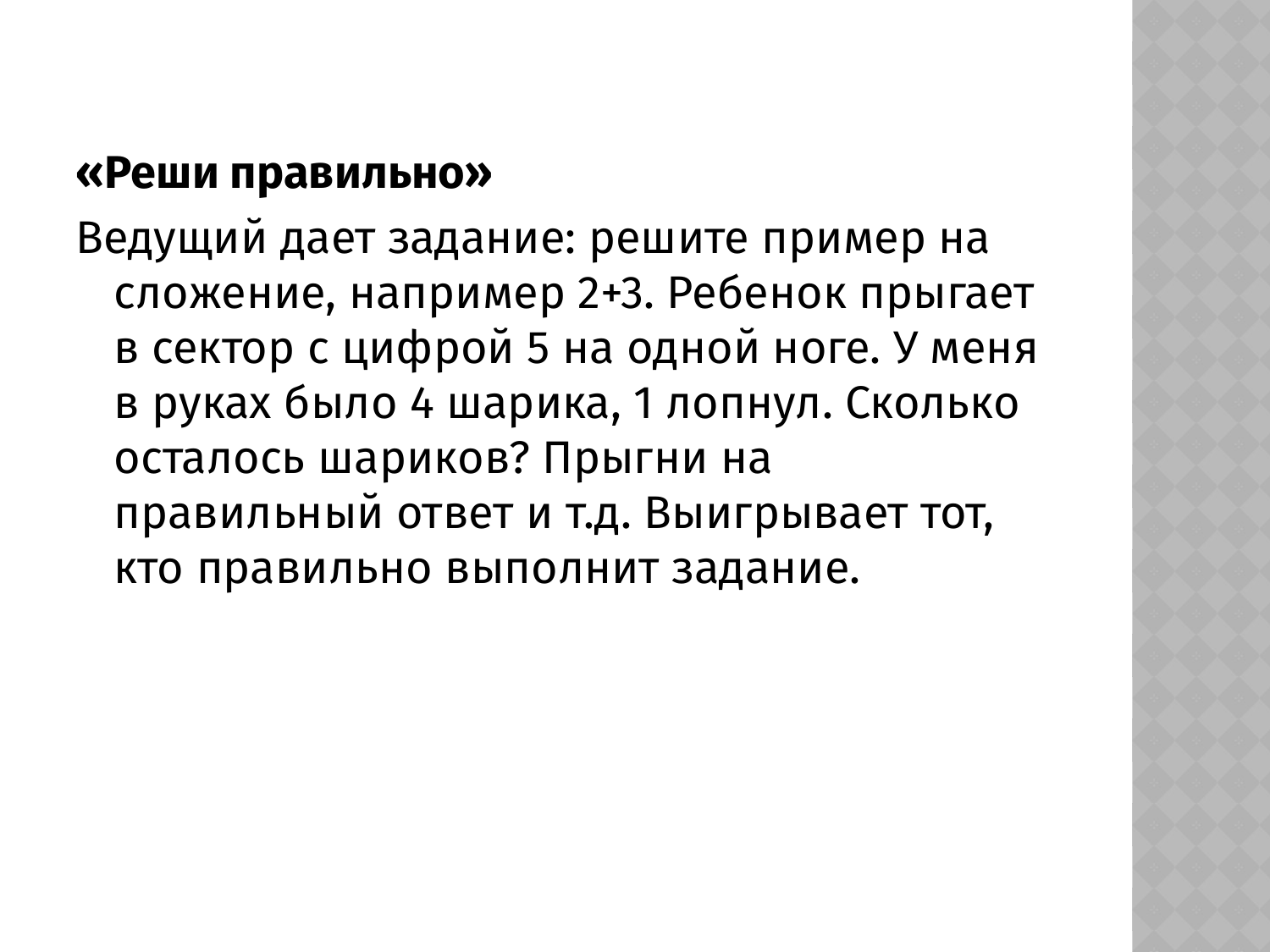

«Реши правильно»
Ведущий дает задание: решите пример на сложение, например 2+3. Ребенок прыгает в сектор с цифрой 5 на одной ноге. У меня в руках было 4 шарика, 1 лопнул. Сколько осталось шариков? Прыгни на правильный ответ и т.д. Выигрывает тот, кто правильно выполнит задание.